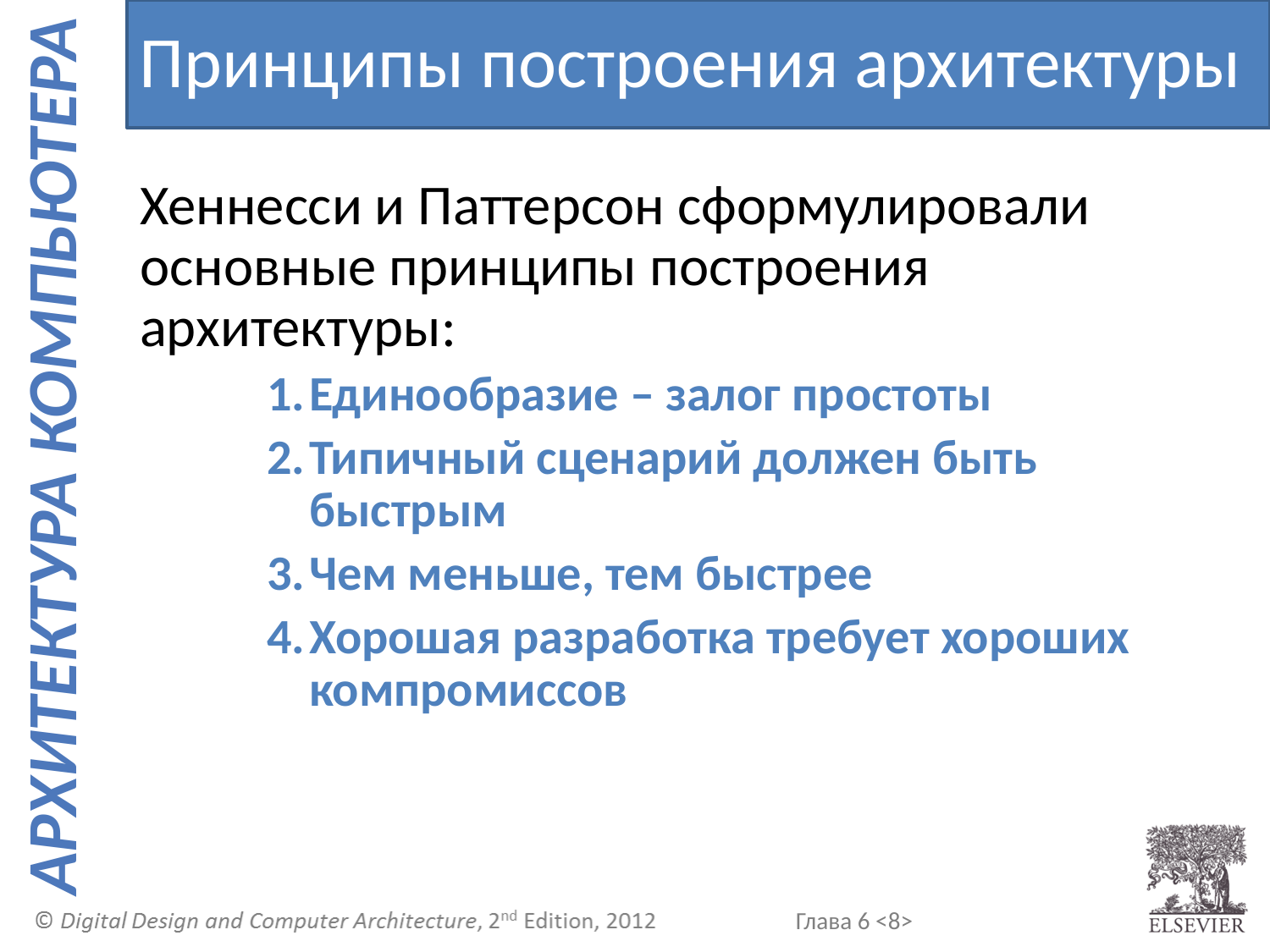

Принципы построения архитектуры
Хеннесси и Паттерсон сформулировали основные принципы построения архитектуры:
Единообразие – залог простоты
Типичный сценарий должен быть быстрым
Чем меньше, тем быстрее
Хорошая разработка требует хороших компромиссов